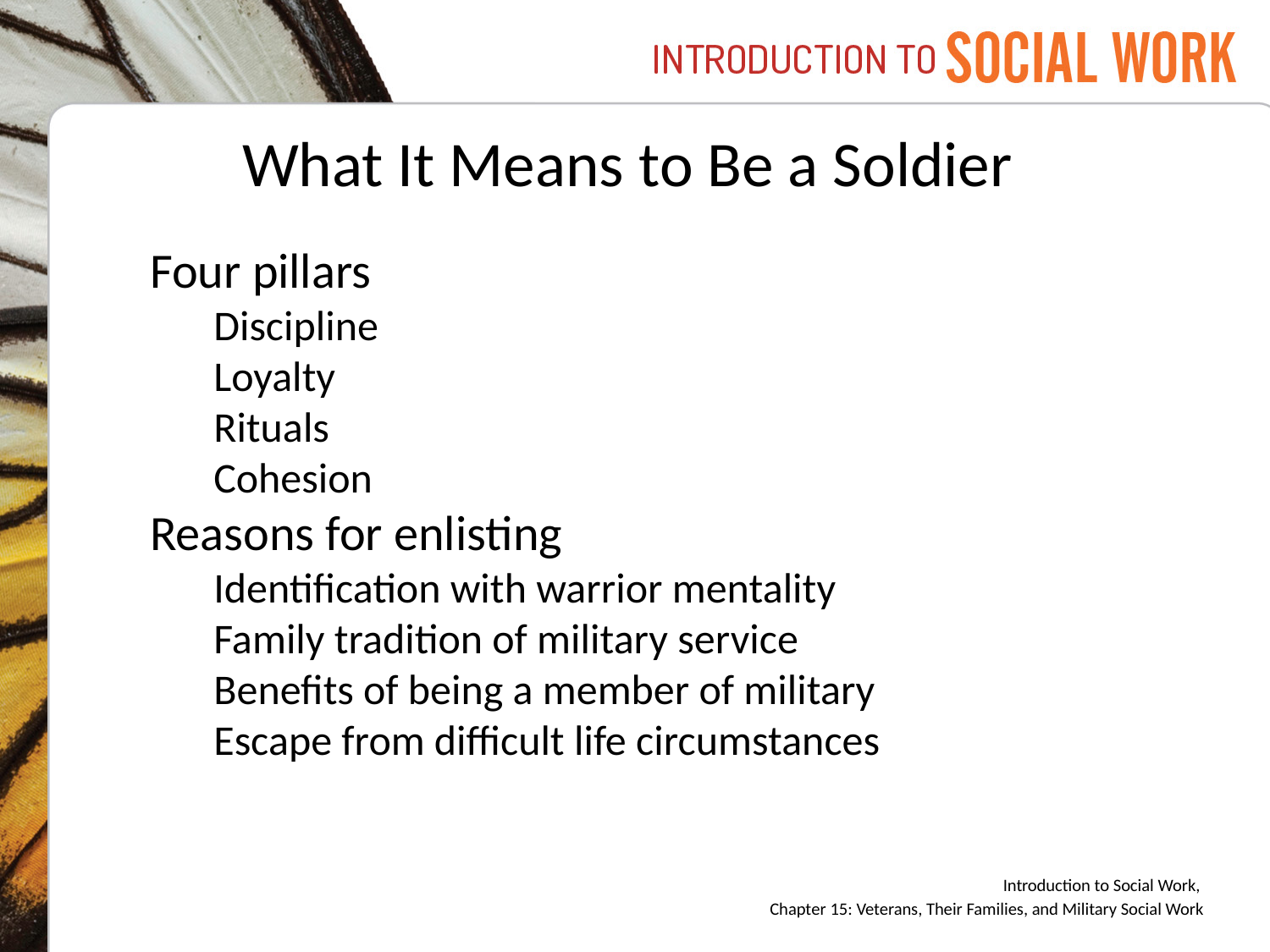

# What It Means to Be a Soldier
Four pillars
Discipline
Loyalty
Rituals
Cohesion
Reasons for enlisting
Identification with warrior mentality
Family tradition of military service
Benefits of being a member of military
Escape from difficult life circumstances

Introduction to Social Work,
Chapter 15: Veterans, Their Families, and Military Social Work